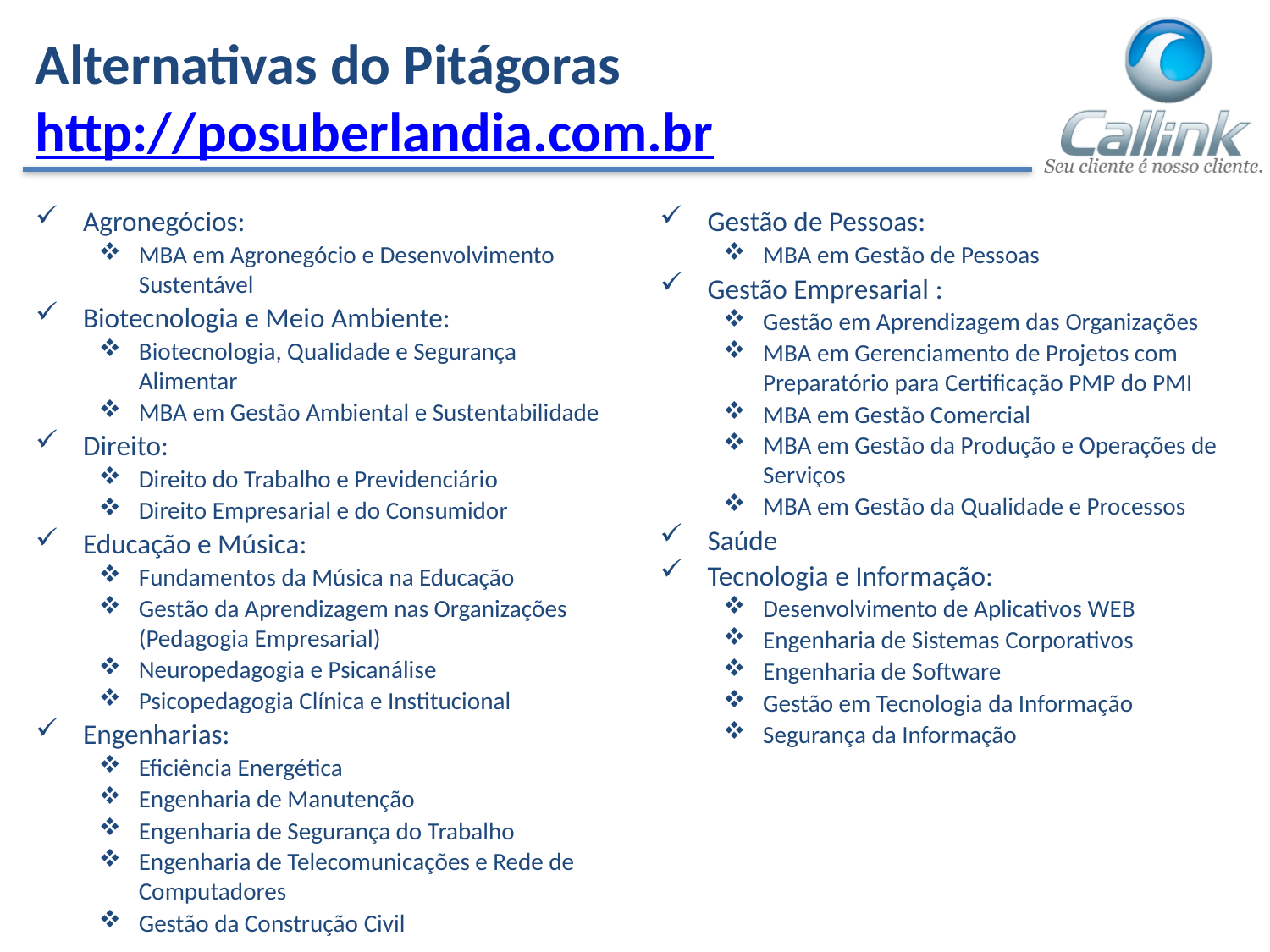

# Alternativas do Pitágoras http://posuberlandia.com.br
Agronegócios:
MBA em Agronegócio e Desenvolvimento Sustentável
Biotecnologia e Meio Ambiente:
Biotecnologia, Qualidade e Segurança Alimentar
MBA em Gestão Ambiental e Sustentabilidade
Direito:
Direito do Trabalho e Previdenciário
Direito Empresarial e do Consumidor
Educação e Música:
Fundamentos da Música na Educação
Gestão da Aprendizagem nas Organizações (Pedagogia Empresarial)
Neuropedagogia e Psicanálise
Psicopedagogia Clínica e Institucional
Engenharias:
Eficiência Energética
Engenharia de Manutenção
Engenharia de Segurança do Trabalho
Engenharia de Telecomunicações e Rede de Computadores
Gestão da Construção Civil
Gestão de Pessoas:
MBA em Gestão de Pessoas
Gestão Empresarial :
Gestão em Aprendizagem das Organizações
MBA em Gerenciamento de Projetos com Preparatório para Certificação PMP do PMI
MBA em Gestão Comercial
MBA em Gestão da Produção e Operações de Serviços
MBA em Gestão da Qualidade e Processos
Saúde
Tecnologia e Informação:
Desenvolvimento de Aplicativos WEB
Engenharia de Sistemas Corporativos
Engenharia de Software
Gestão em Tecnologia da Informação
Segurança da Informação